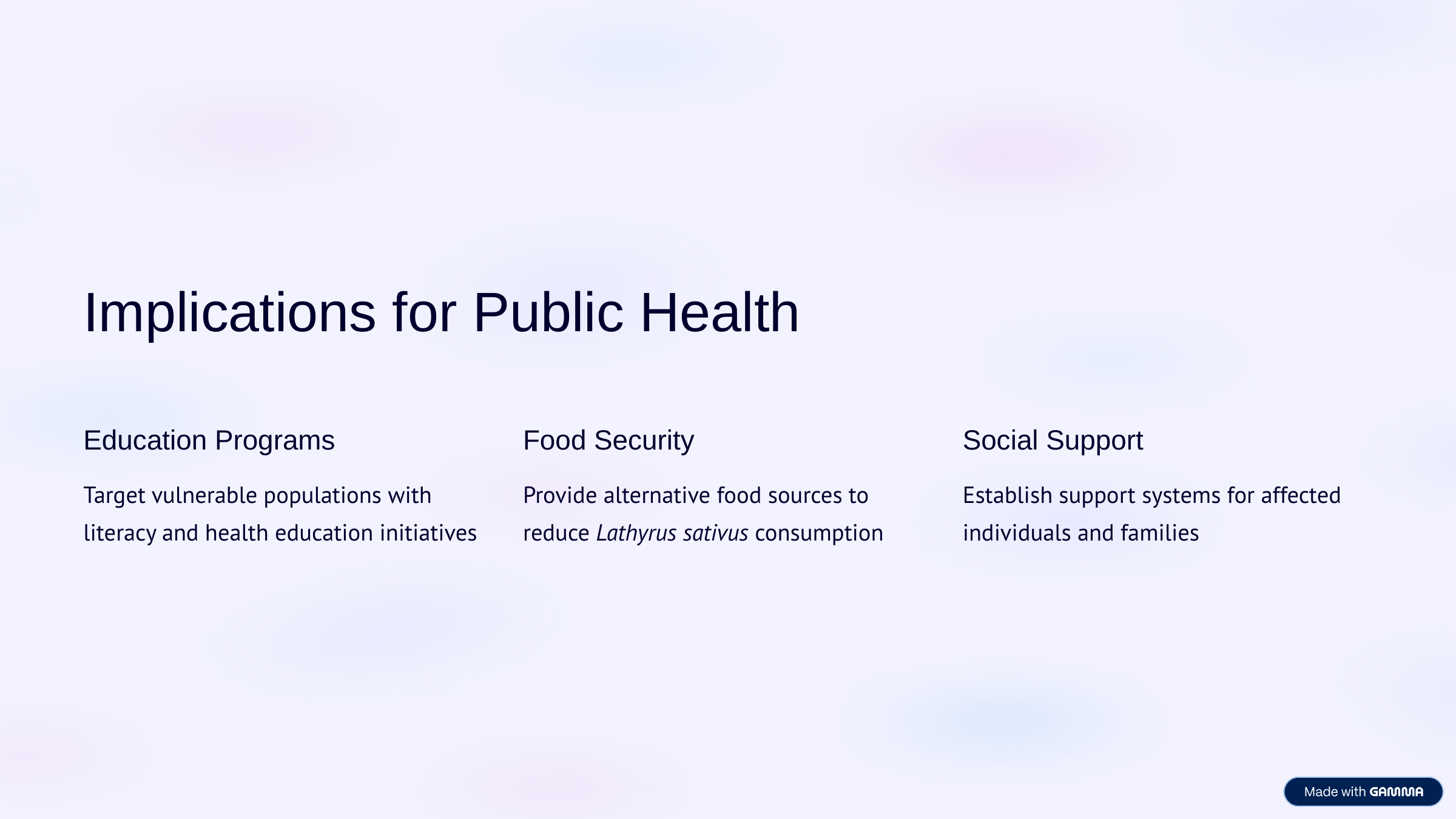

Implications for Public Health
Education Programs
Food Security
Social Support
Target vulnerable populations with literacy and health education initiatives
Provide alternative food sources to reduce Lathyrus sativus consumption
Establish support systems for affected individuals and families